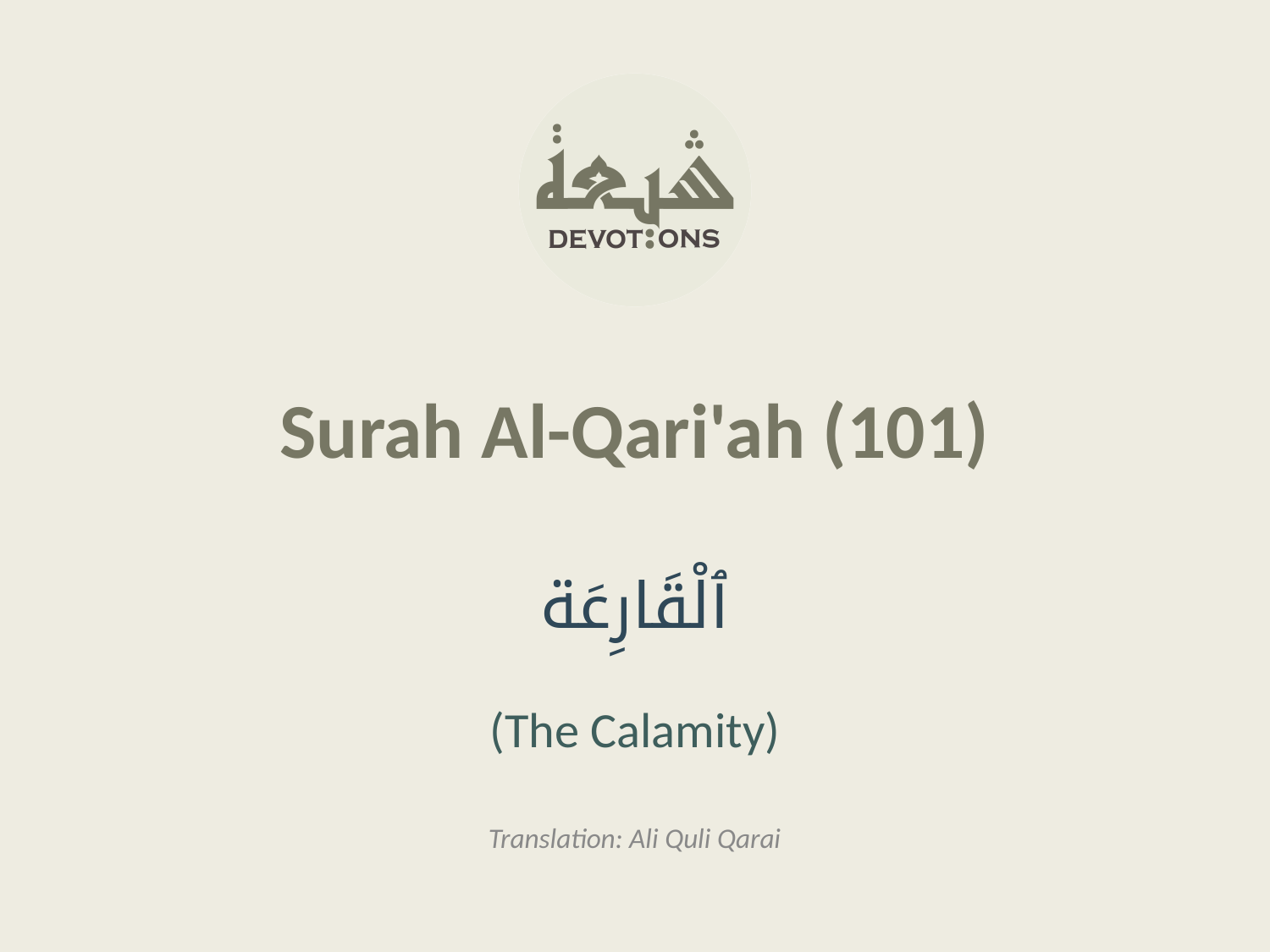

Surah Al-Qari'ah (101)
ٱلْقَارِعَة
(The Calamity)
Translation: Ali Quli Qarai